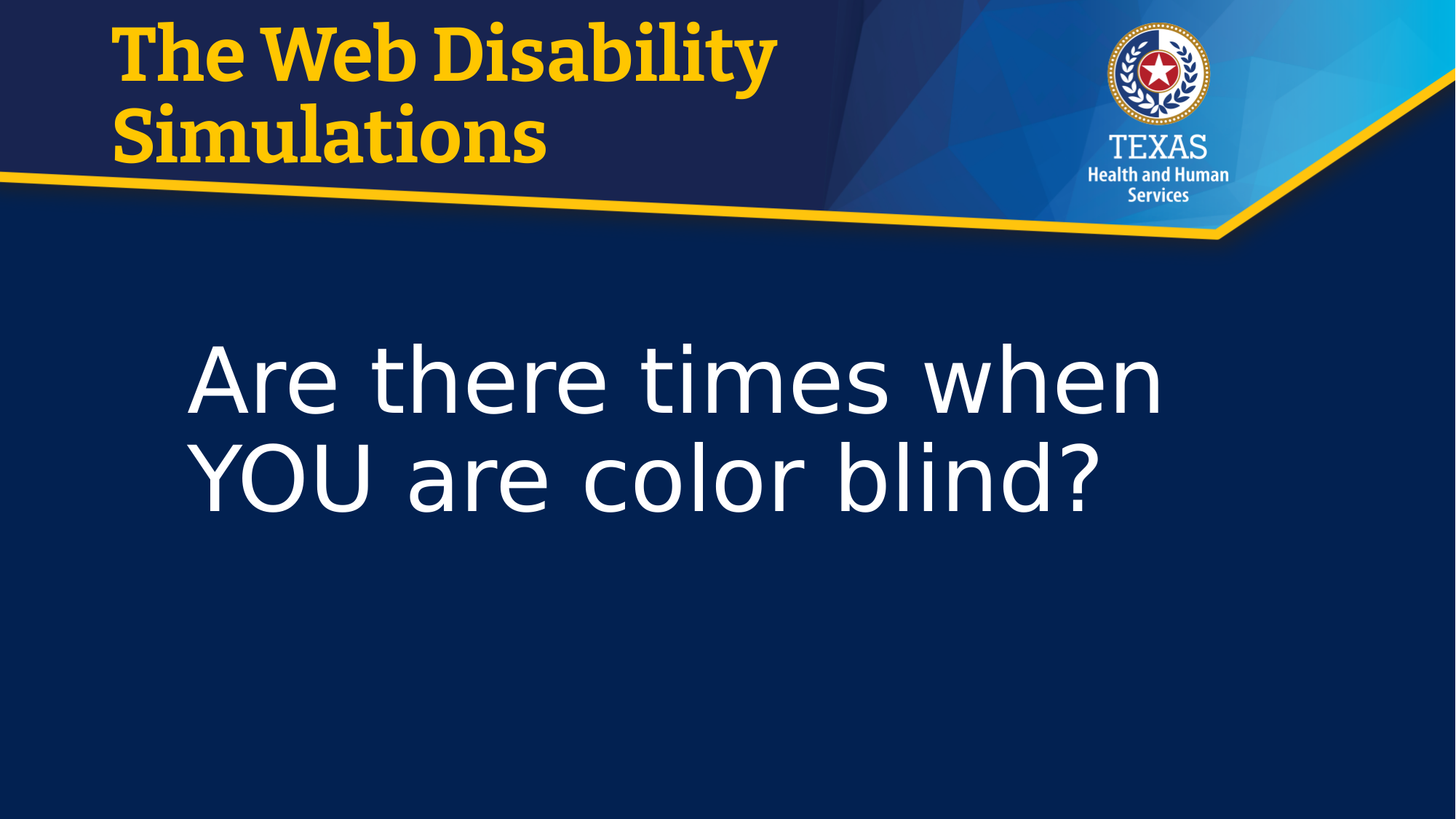

# The Web Disability Simulations
Are there times when YOU are color blind?